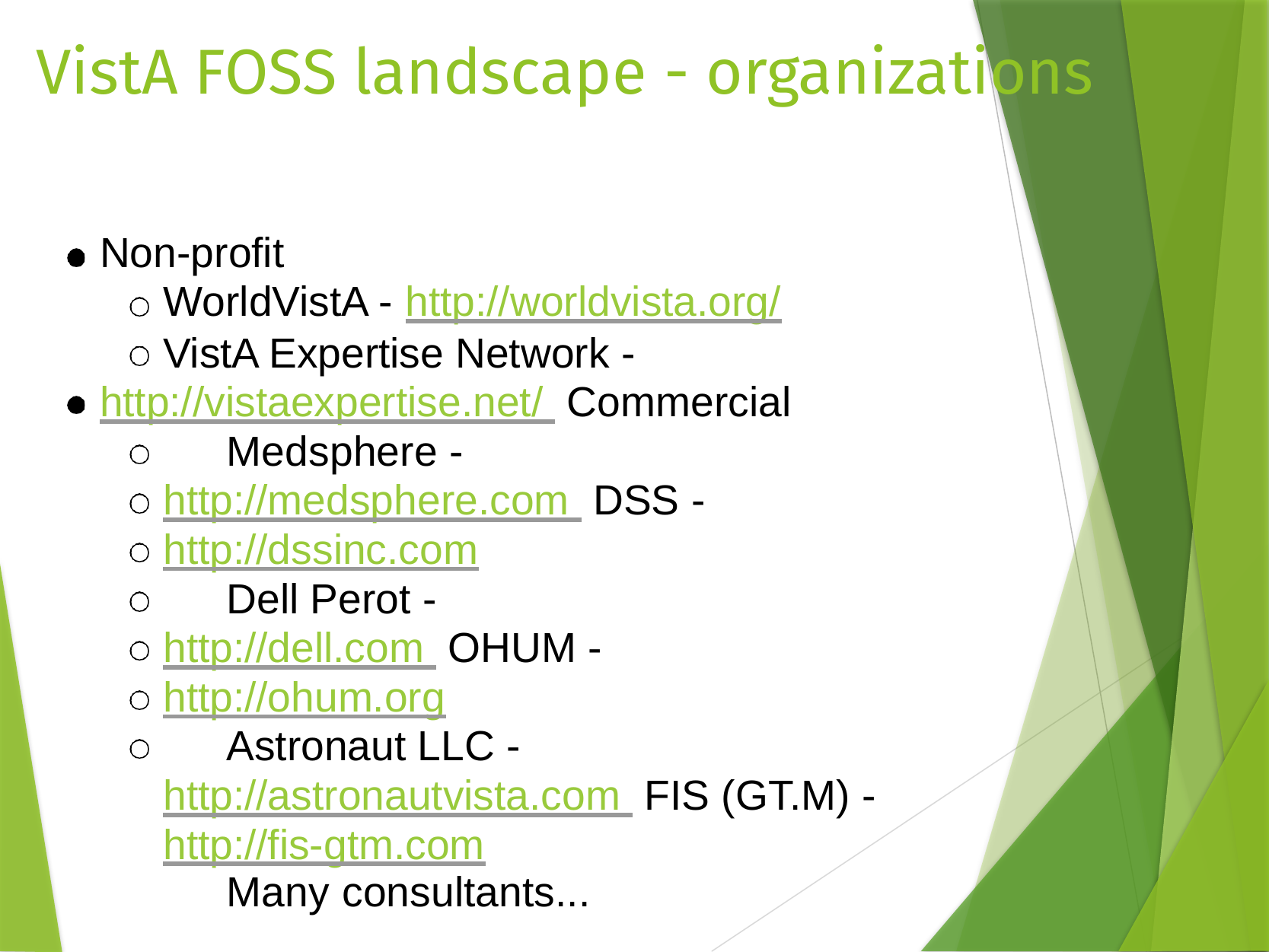

# VistA FOSS landscape - organizations
Non-profit
WorldVistA - http://worldvista.org/
VistA Expertise Network - http://vistaexpertise.net/  Commercial
Medsphere - http://medsphere.com  DSS - http://dssinc.com
Dell Perot - http://dell.com  OHUM - http://ohum.org
Astronaut LLC - http://astronautvista.com  FIS (GT.M) - http://fis-gtm.com
Many consultants...